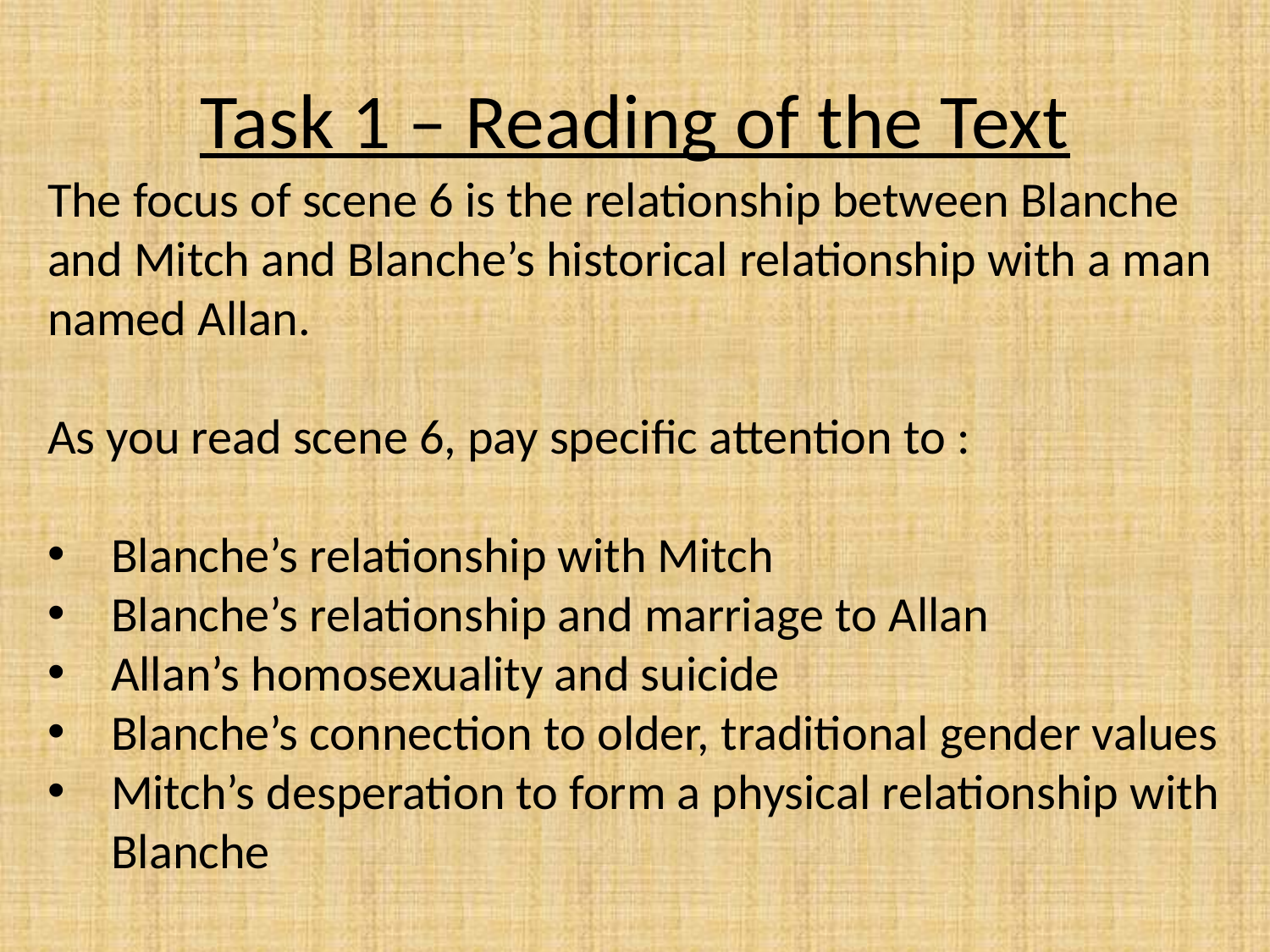

# Task 1 – Reading of the Text
The focus of scene 6 is the relationship between Blanche and Mitch and Blanche’s historical relationship with a man named Allan.

As you read scene 6, pay specific attention to :

Blanche’s relationship with Mitch
Blanche’s relationship and marriage to Allan
Allan’s homosexuality and suicide
Blanche’s connection to older, traditional gender values
Mitch’s desperation to form a physical relationship with Blanche